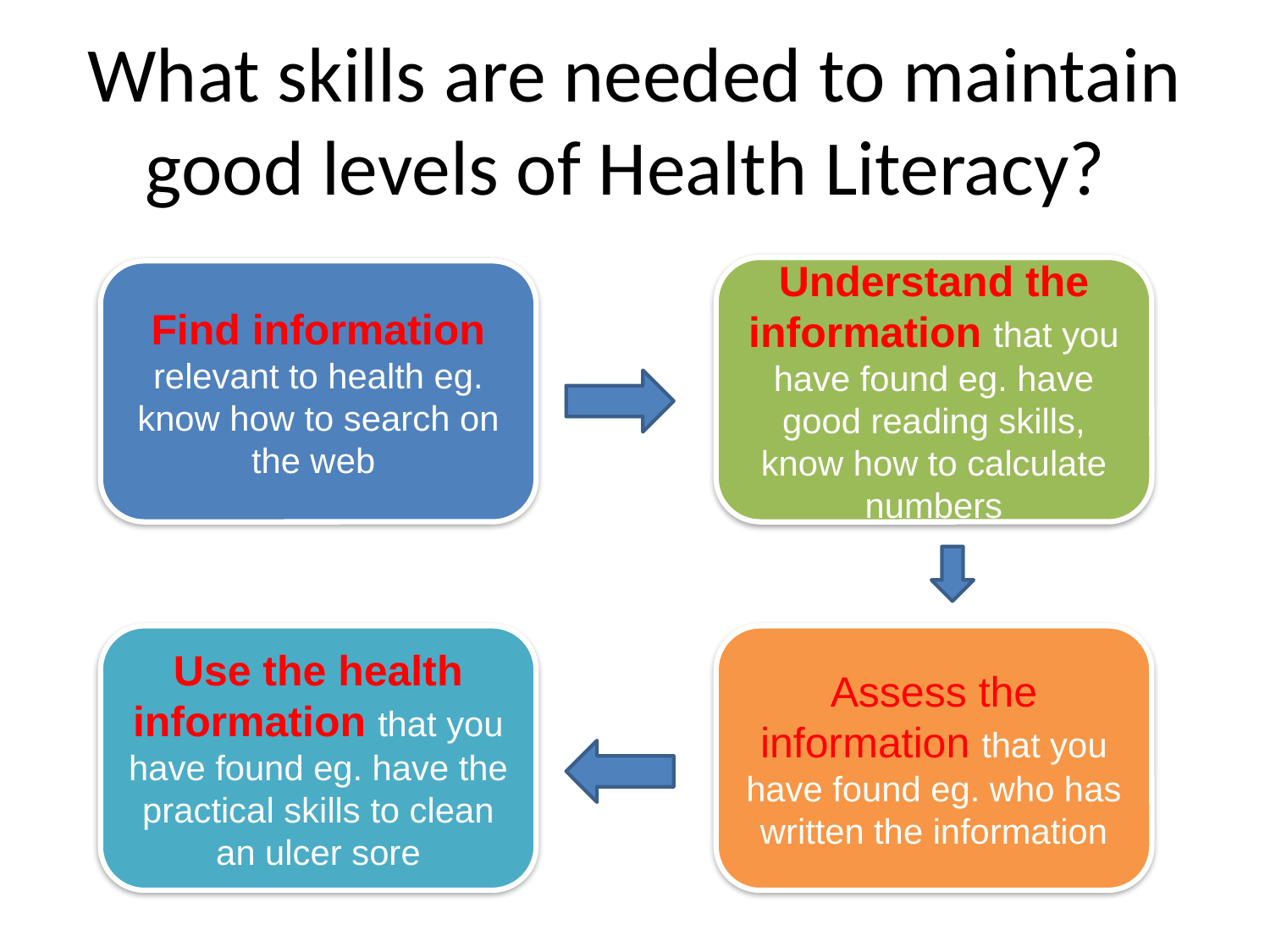

# What skills are needed to maintain good levels of Health Literacy?
Understand the information that you have found eg. have good reading skills, know how to calculate numbers
Find information relevant to health eg. know how to search on the web

Use the health information that you have found eg. have the practical skills to clean an ulcer sore
Assess the information that you have found eg. who has written the information